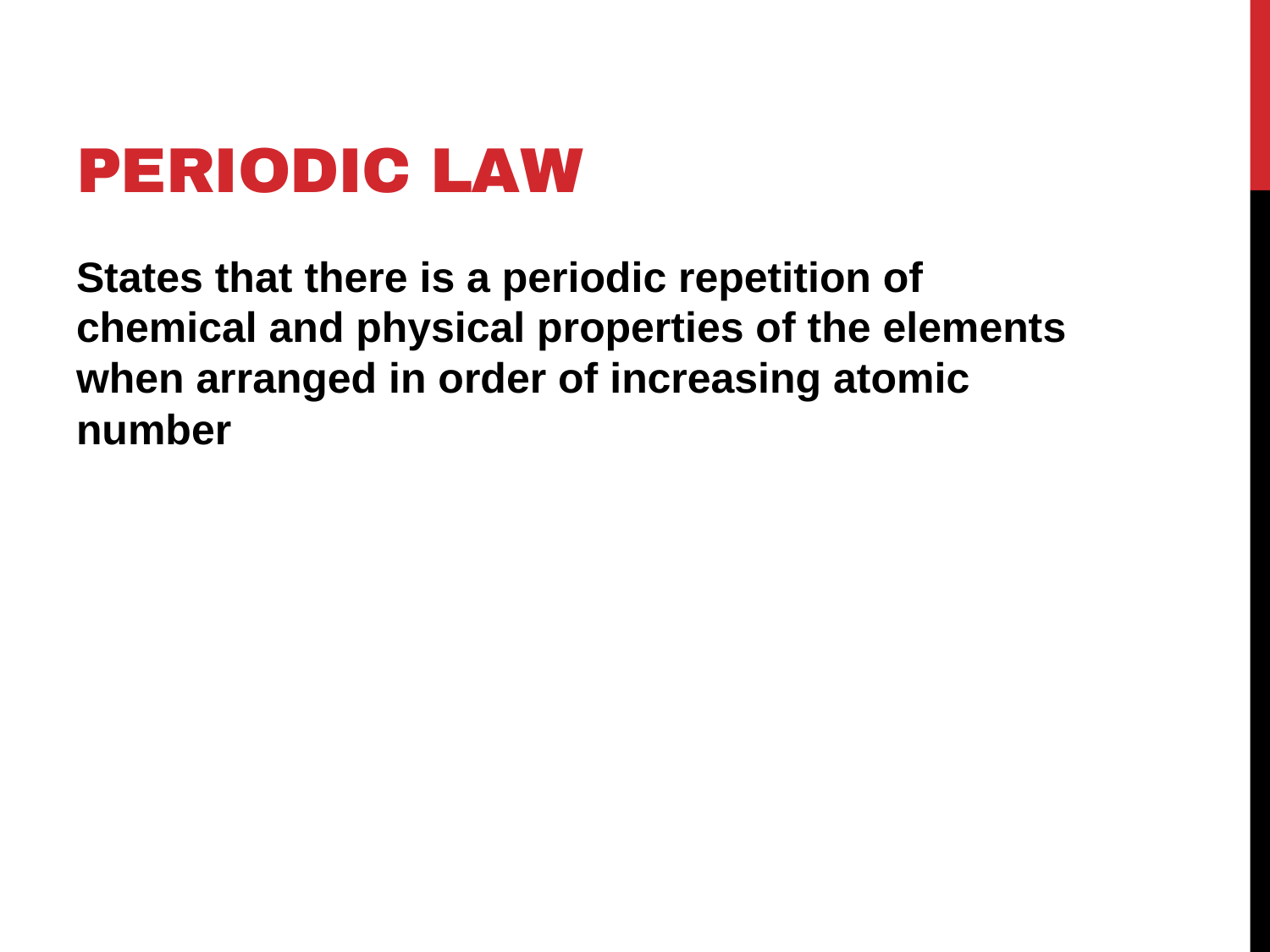

# Periodic law
States that there is a periodic repetition of chemical and physical properties of the elements when arranged in order of increasing atomic number